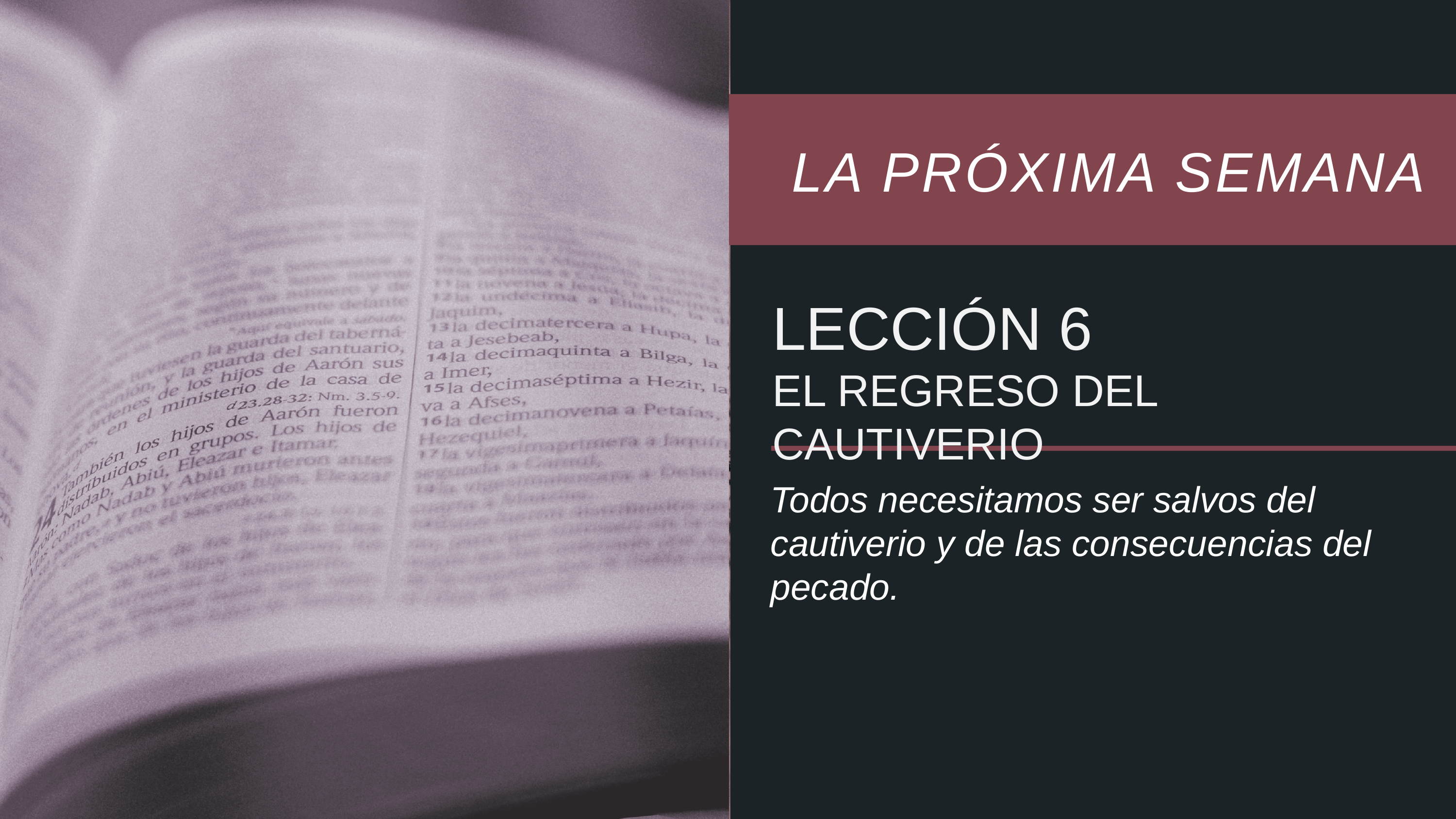

LECCIÓN 6
EL REGRESO DEL CAUTIVERIO
Todos necesitamos ser salvos del cautiverio y de las consecuencias del pecado.